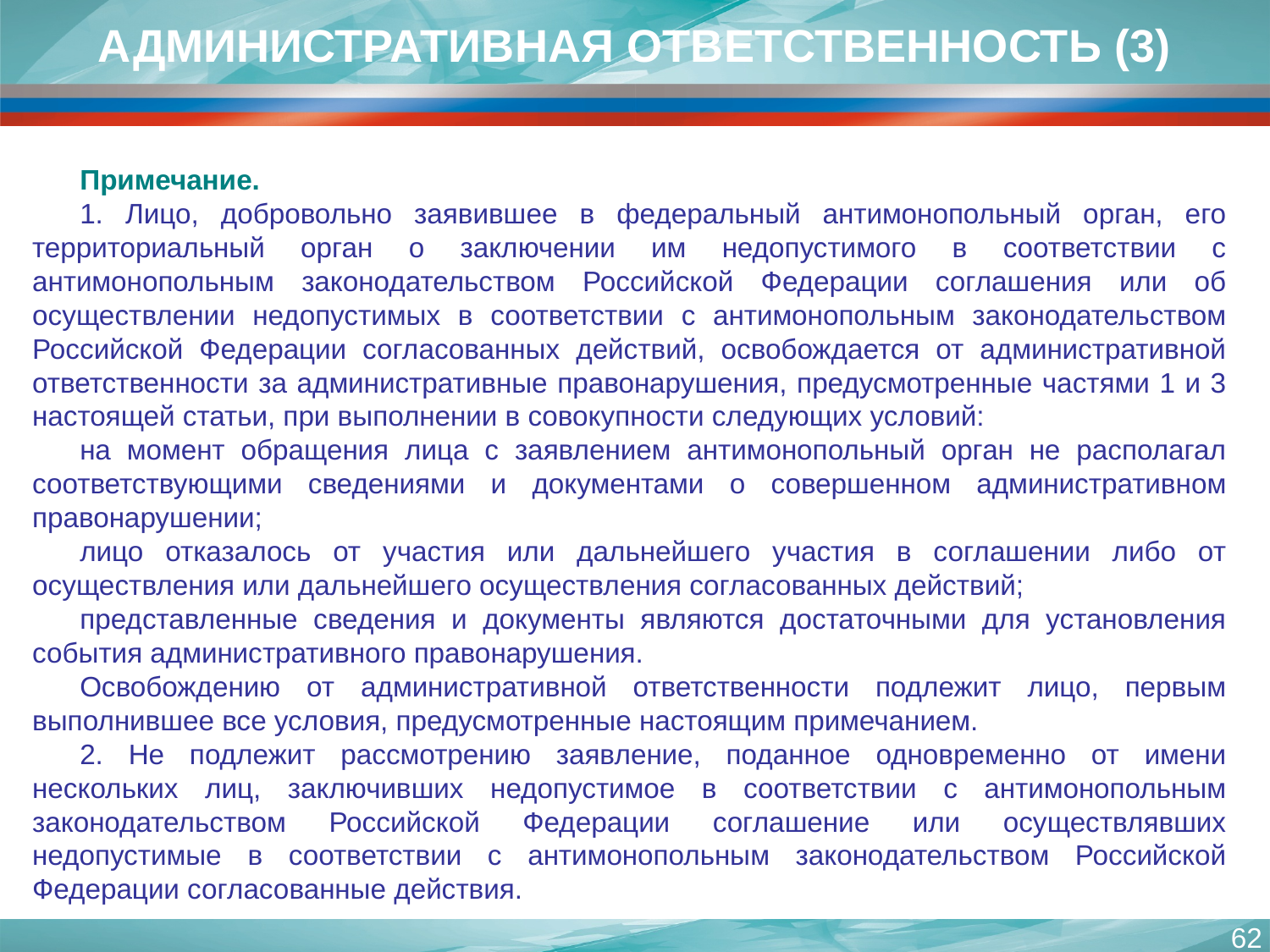

АДМИНИСТРАТИВНАЯ ОТВЕТСТВЕННОСТЬ (3)

Примечание.
1. Лицо, добровольно заявившее в федеральный антимонопольный орган, его территориальный орган о заключении им недопустимого в соответствии с антимонопольным законодательством Российской Федерации соглашения или об осуществлении недопустимых в соответствии с антимонопольным законодательством Российской Федерации согласованных действий, освобождается от административной ответственности за административные правонарушения, предусмотренные частями 1 и 3 настоящей статьи, при выполнении в совокупности следующих условий:
на момент обращения лица с заявлением антимонопольный орган не располагал соответствующими сведениями и документами о совершенном административном правонарушении;
лицо отказалось от участия или дальнейшего участия в соглашении либо от осуществления или дальнейшего осуществления согласованных действий;
представленные сведения и документы являются достаточными для установления события административного правонарушения.
Освобождению от административной ответственности подлежит лицо, первым выполнившее все условия, предусмотренные настоящим примечанием.
2. Не подлежит рассмотрению заявление, поданное одновременно от имени нескольких лиц, заключивших недопустимое в соответствии с антимонопольным законодательством Российской Федерации соглашение или осуществлявших недопустимые в соответствии с антимонопольным законодательством Российской Федерации согласованные действия.
62